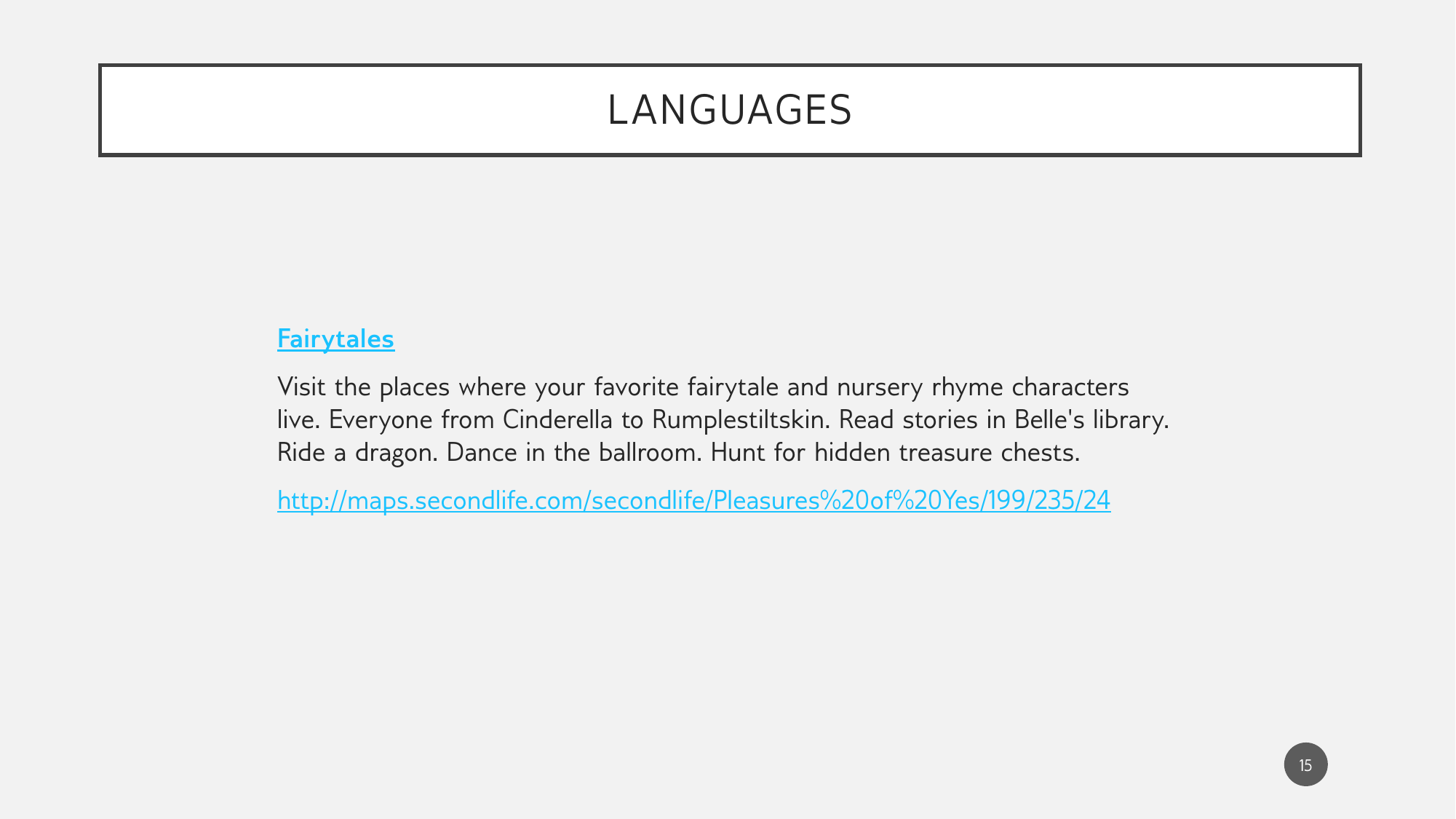

# Languages
Fairytales
Visit the places where your favorite fairytale and nursery rhyme characters live. Everyone from Cinderella to Rumplestiltskin. Read stories in Belle's library. Ride a dragon. Dance in the ballroom. Hunt for hidden treasure chests.
http://maps.secondlife.com/secondlife/Pleasures%20of%20Yes/199/235/24

15